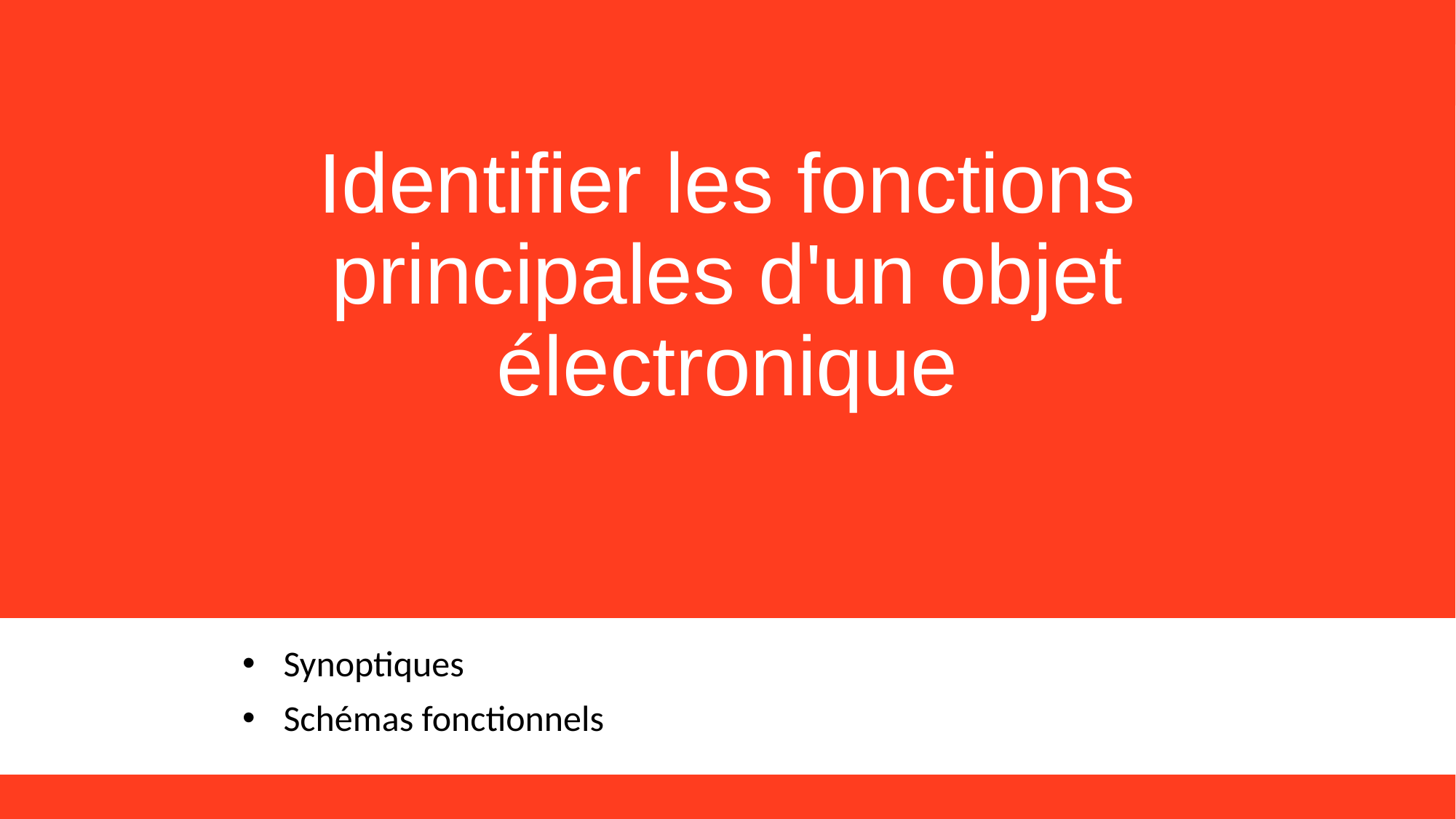

# Identifier les fonctions principales d'un objet électronique
Synoptiques
Schémas fonctionnels